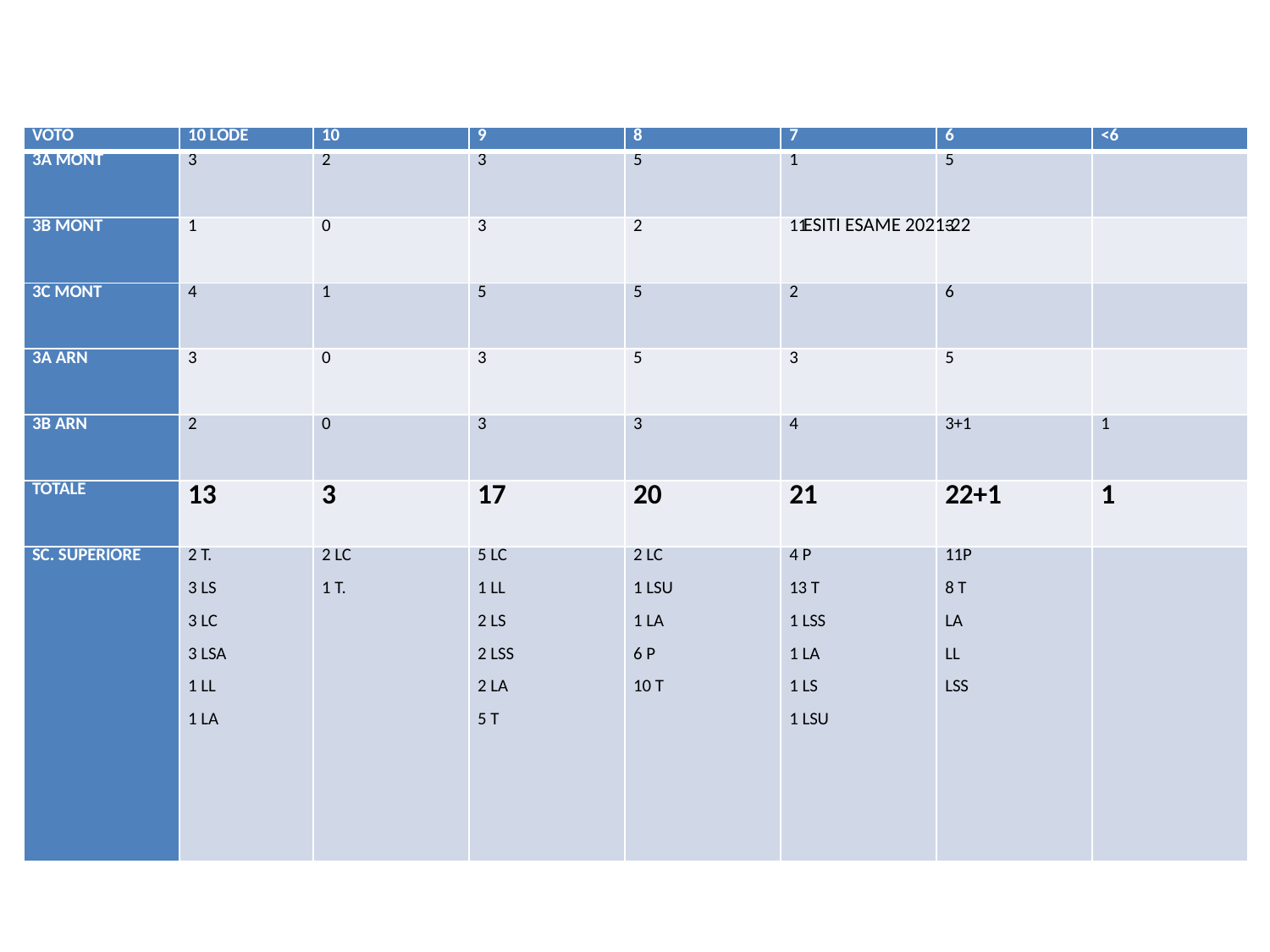

| VOTO | 10 LODE | 10 | 9 | 8 | 7 | 6 | <6 |
| --- | --- | --- | --- | --- | --- | --- | --- |
| 3A MONT | 3 | 2 | 3 | 5 | 1 | 5 |  |
| 3B MONT | 1 | 0 | 3 | 2 | 11 | 3 |  |
| 3C MONT | 4 | 1 | 5 | 5 | 2 | 6 |  |
| 3A ARN | 3 | 0 | 3 | 5 | 3 | 5 |  |
| 3B ARN | 2 | 0 | 3 | 3 | 4 | 3+1 | 1 |
| TOTALE | 13 | 3 | 17 | 20 | 21 | 22+1 | 1 |
| SC. SUPERIORE | 2 T. 3 LS 3 LC 3 LSA 1 LL 1 LA | 2 LC 1 T. | 5 LC 1 LL 2 LS 2 LSS 2 LA 5 T | 2 LC 1 LSU 1 LA 6 P 10 T | 4 P 13 T 1 LSS 1 LA 1 LS 1 LSU | 11P 8 T LA LL LSS |  |
ESITI ESAME 2021-22